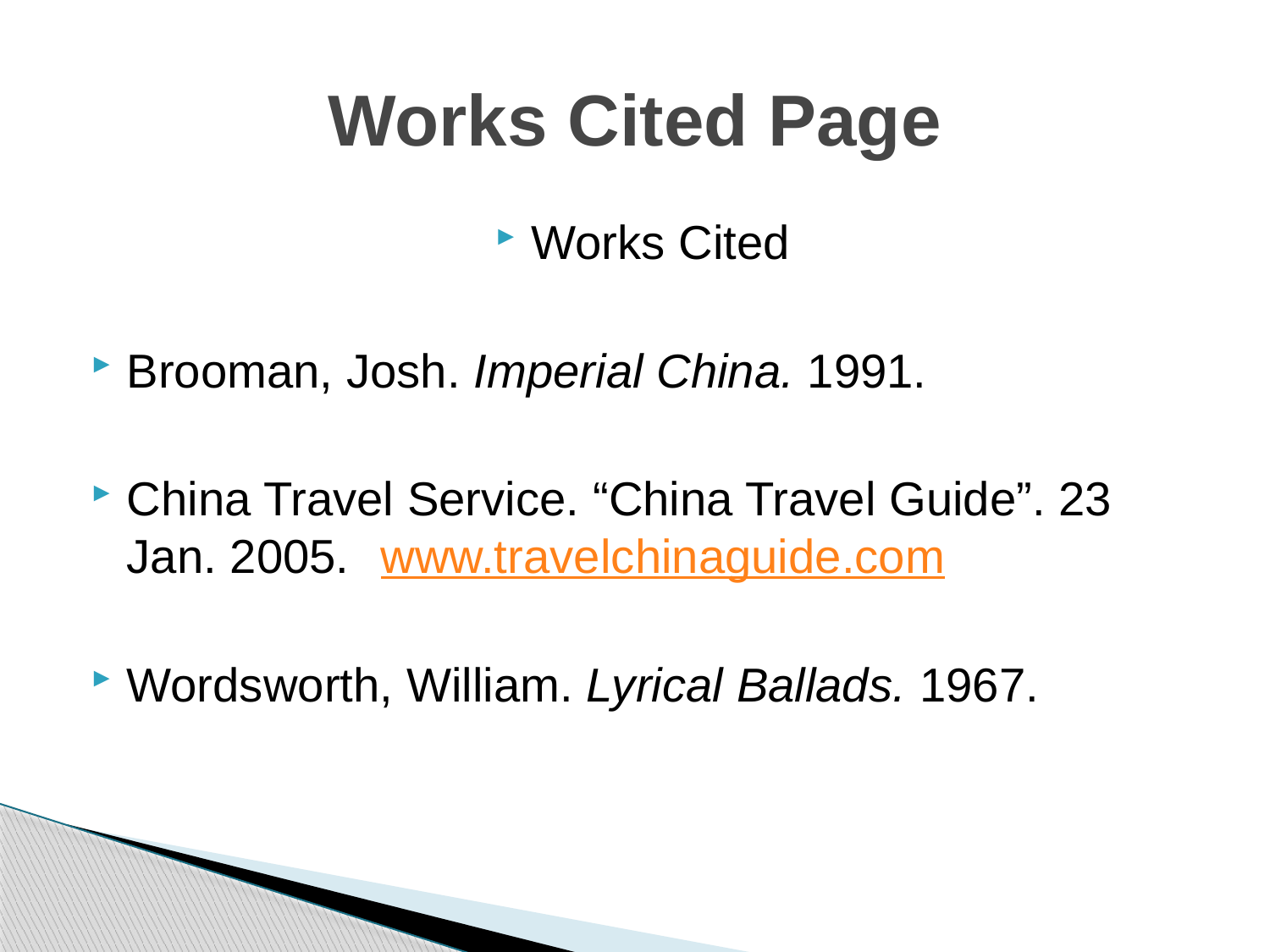

# Works Cited Page
Works Cited

Brooman, Josh. Imperial China. 1991.

China Travel Service. “China Travel Guide”. 23 	Jan. 2005. 	www.travelchinaguide.com

Wordsworth, William. Lyrical Ballads. 1967.